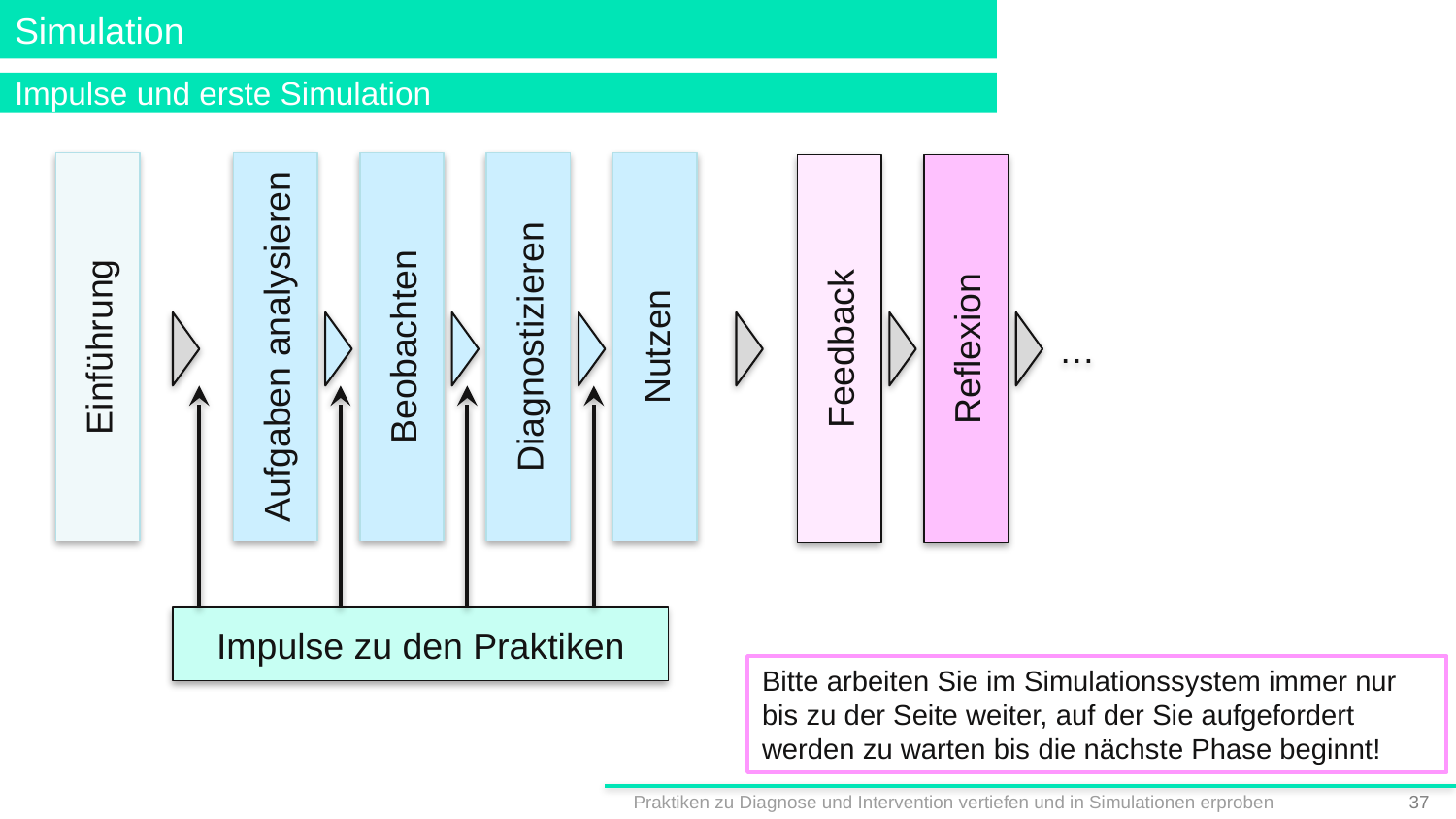

# Simulation

Impulse und erste Simulation
Einführung

Aufgaben analysieren
Beobachten
Diagnostizieren
Nutzen

Feedback

Reflexion
…

Impulse zu den Praktiken
Bitte arbeiten Sie im Simulationssystem immer nur bis zu der Seite weiter, auf der Sie aufgefordert werden zu warten bis die nächste Phase beginnt!
Praktiken zu Diagnose und Intervention vertiefen und in Simulationen erproben
37